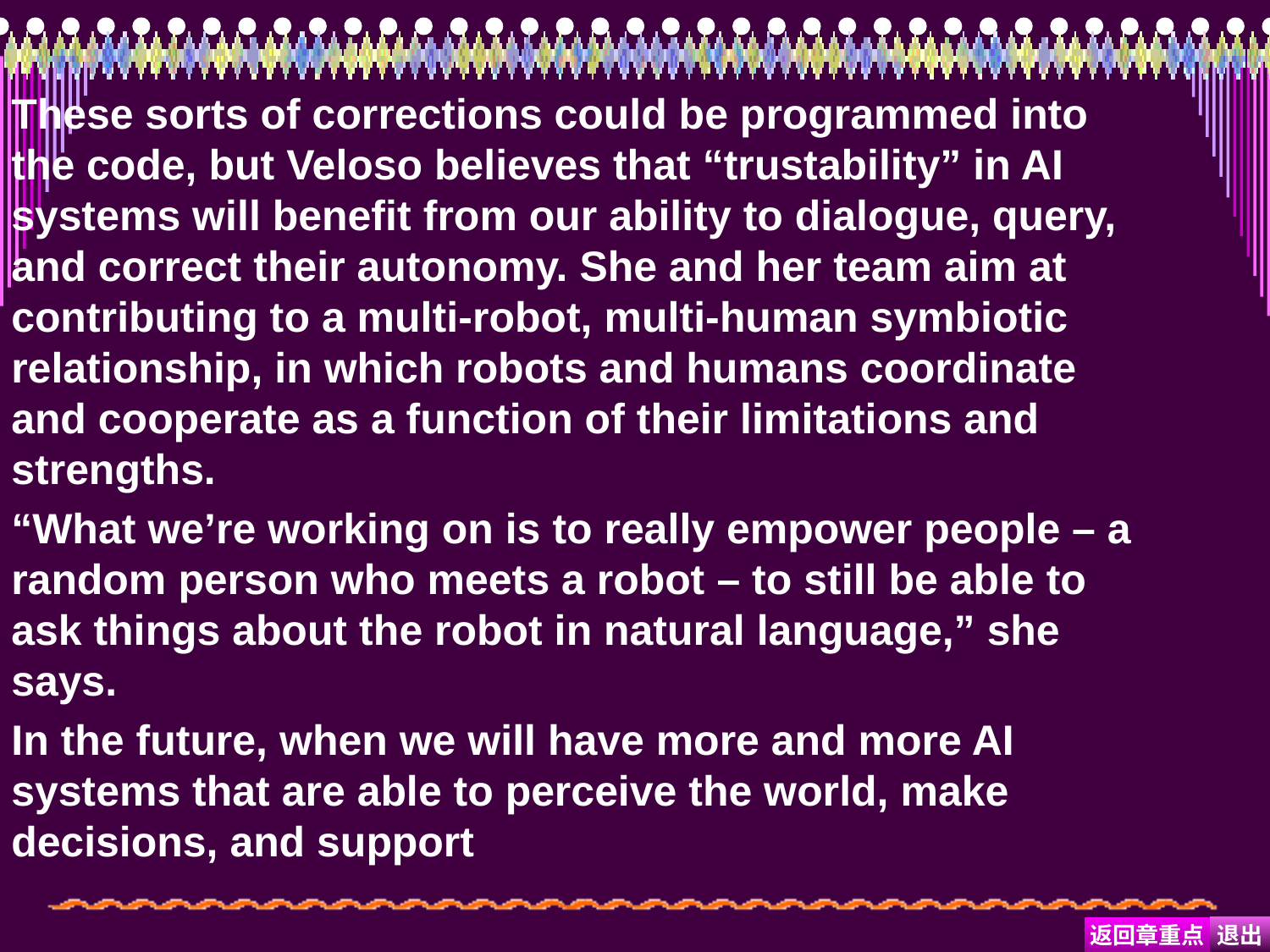

#
These sorts of corrections could be programmed into the code, but Veloso believes that “trustability” in AI systems will benefit from our ability to dialogue, query, and correct their autonomy. She and her team aim at contributing to a multi-robot, multi-human symbiotic relationship, in which robots and humans coordinate and cooperate as a function of their limitations and strengths.
“What we’re working on is to really empower people – a random person who meets a robot – to still be able to ask things about the robot in natural language,” she says.
In the future, when we will have more and more AI systems that are able to perceive the world, make decisions, and support